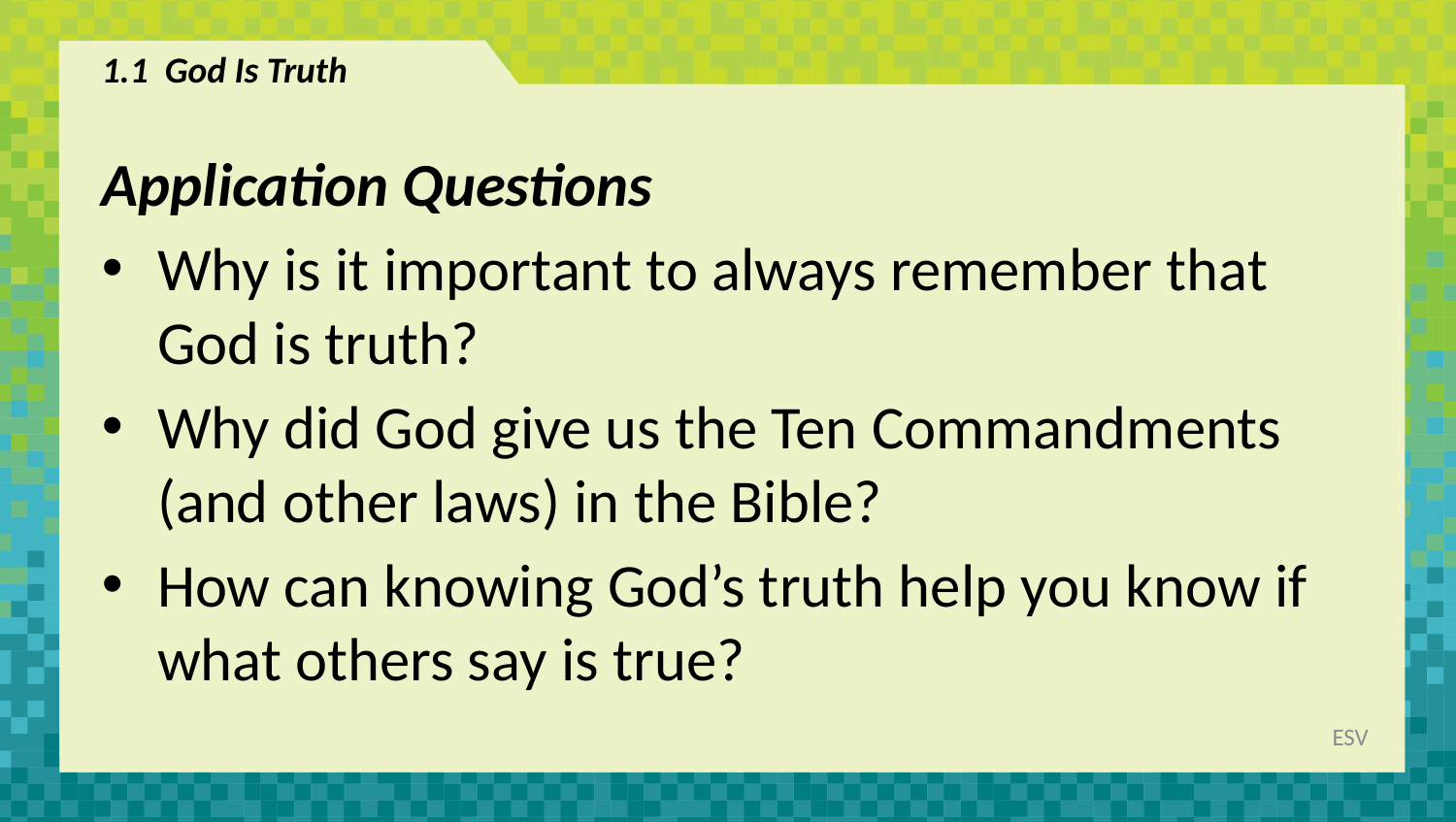

# 1.1  God Is Truth
Application Questions
Why is it important to always remember that God is truth?
Why did God give us the Ten Commandments (and other laws) in the Bible?
How can knowing God’s truth help you know if what others say is true?
ESV